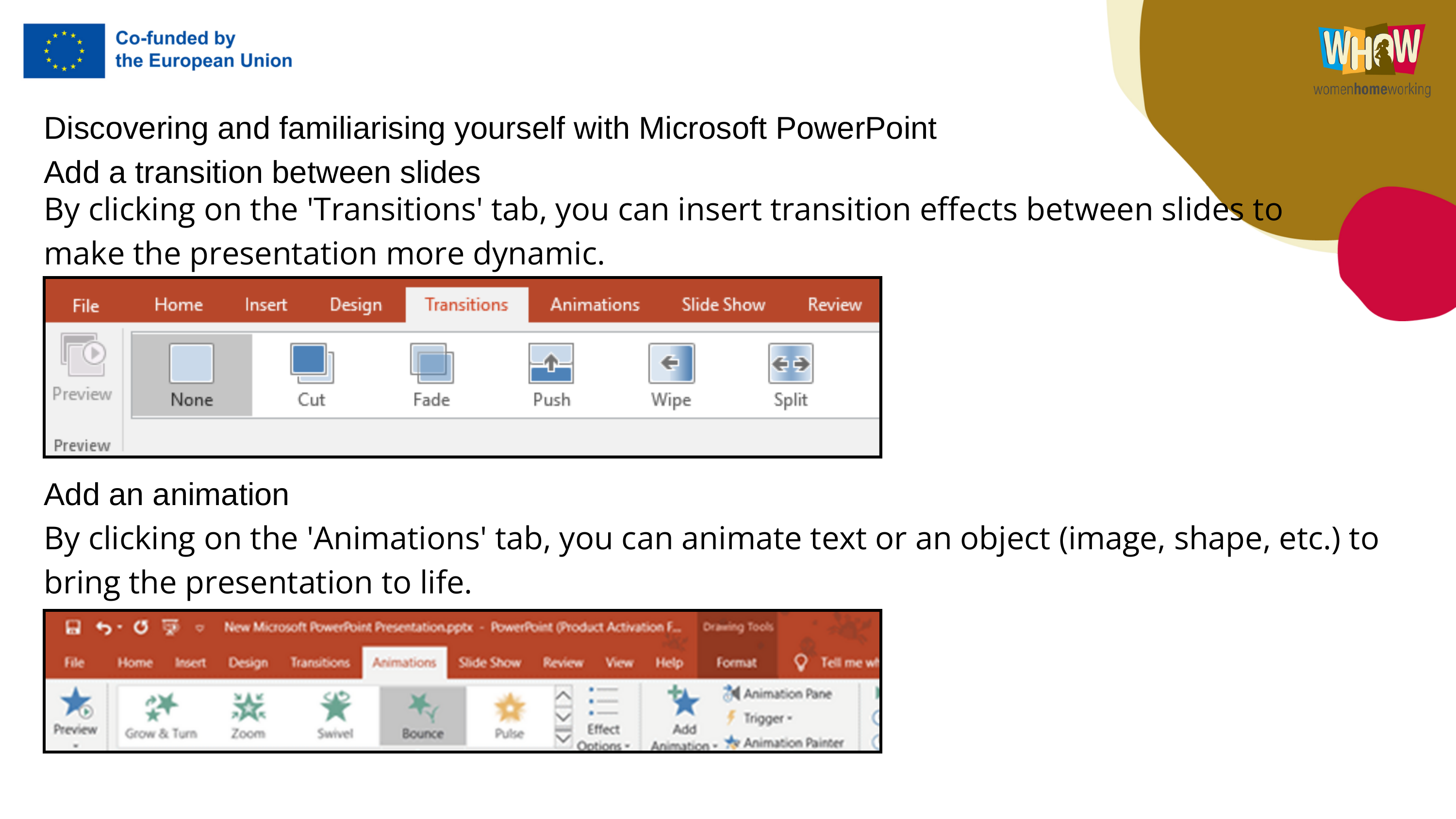

Discovering and familiarising yourself with Microsoft PowerPoint
Add a transition between slides
By clicking on the 'Transitions' tab, you can insert transition effects between slides to make the presentation more dynamic.

Add an animation
By clicking on the 'Animations' tab, you can animate text or an object (image, shape, etc.) to bring the presentation to life.